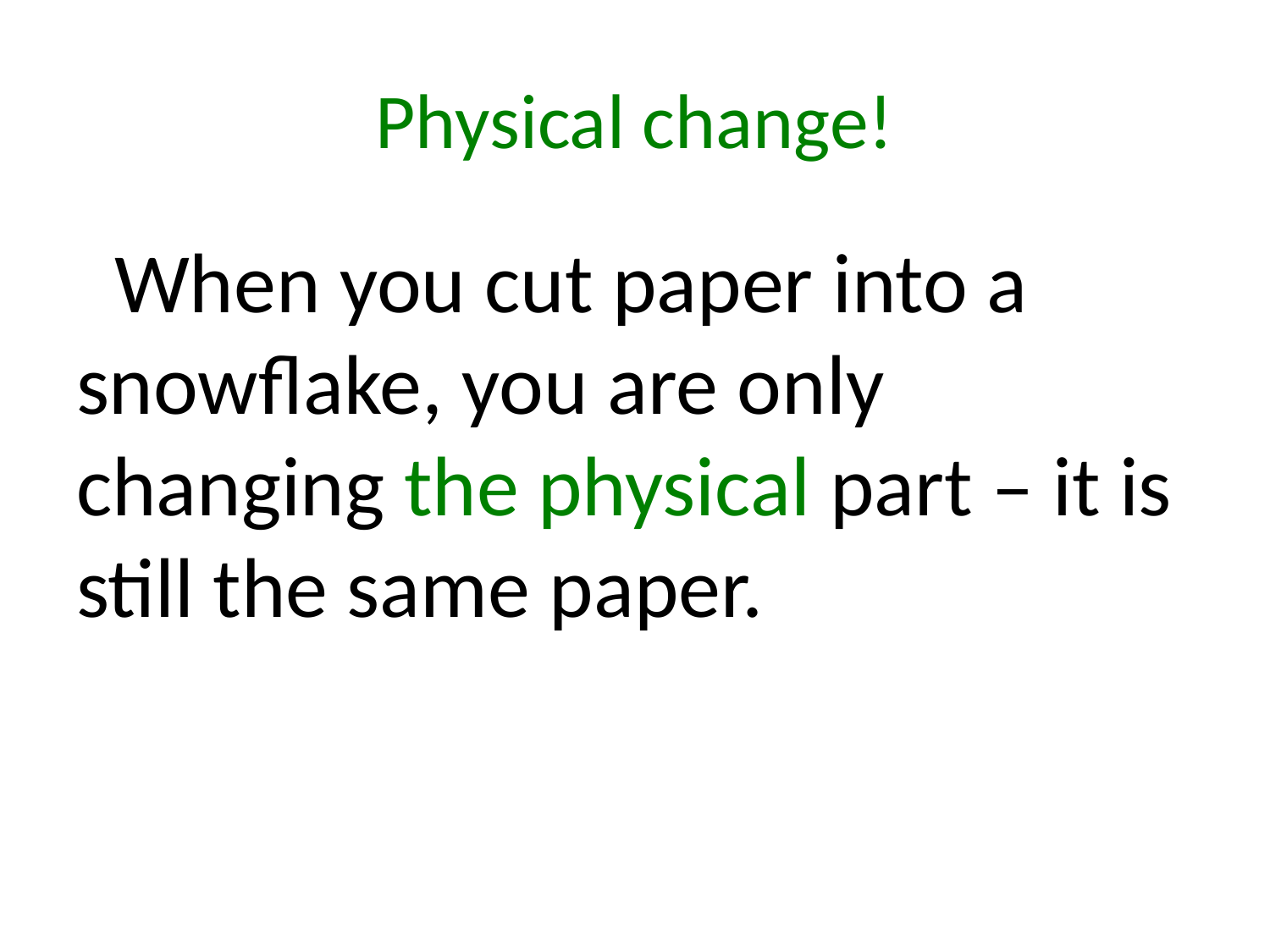

# Physical change!
  When you cut paper into a snowflake, you are only changing the physical part – it is still the same paper.